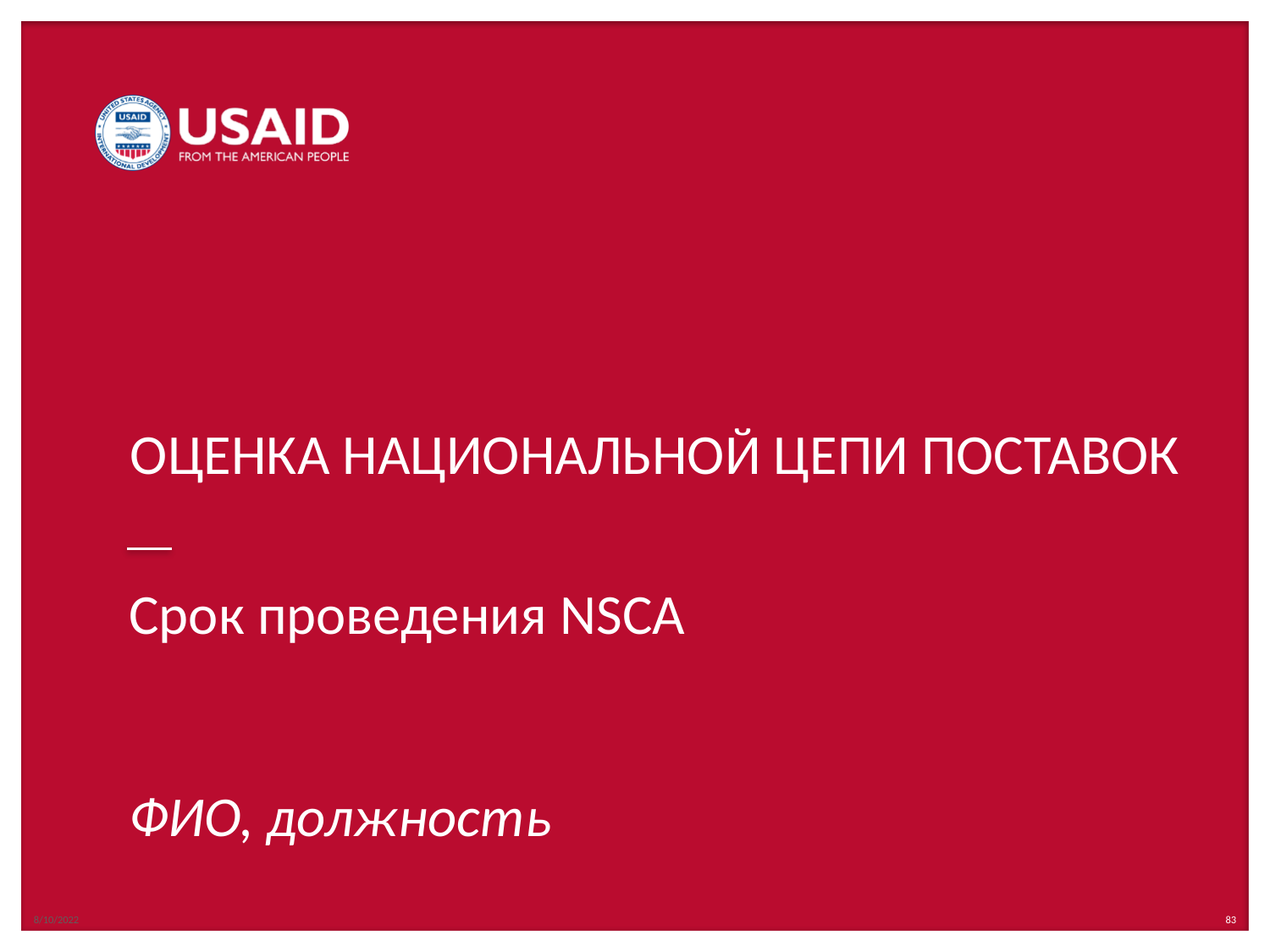

8/10/2022
Срок проведения NSCA
ФИО, должность
83